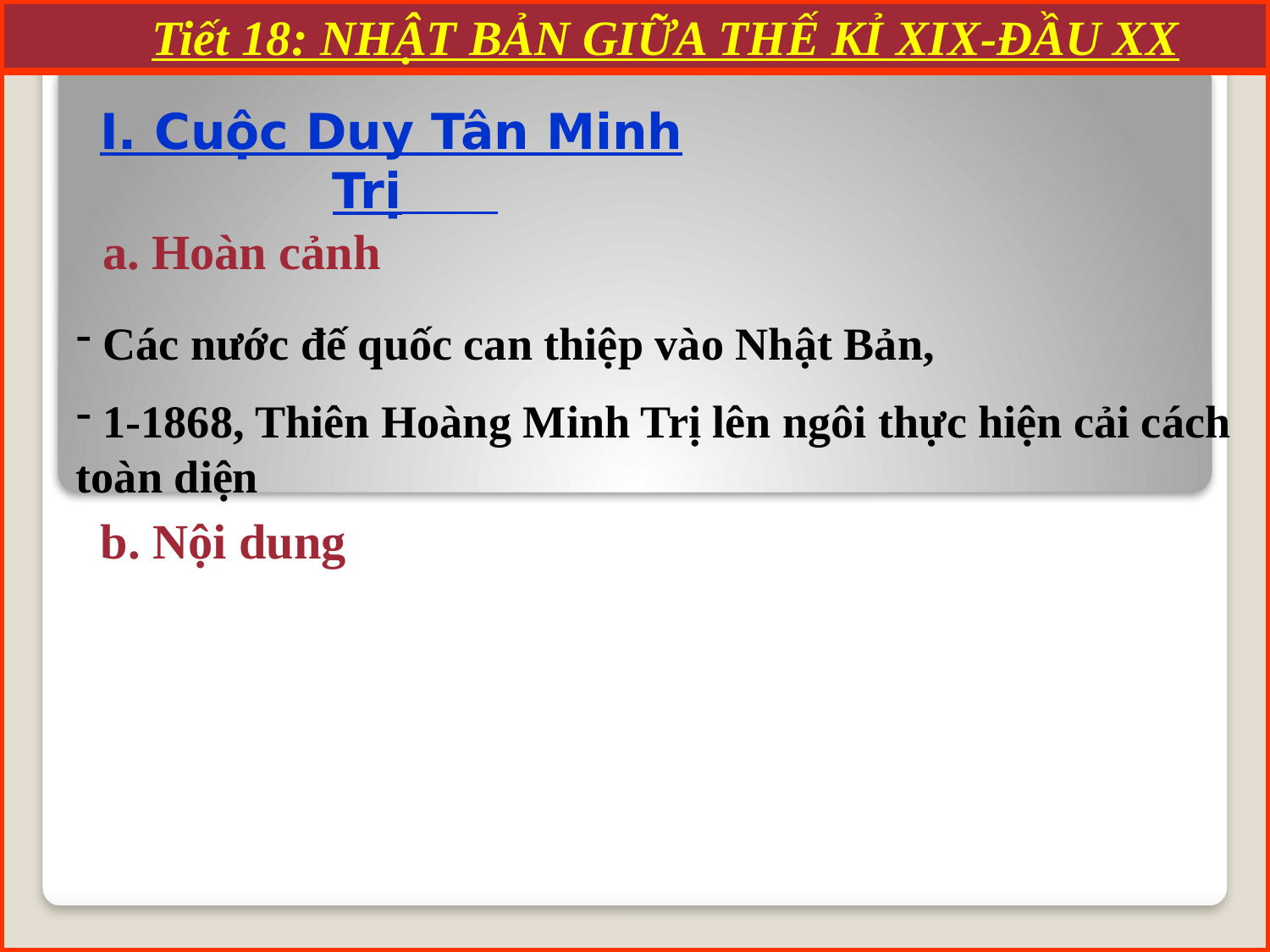

Tiết 18: NHẬT BẢN GIỮA THẾ KỈ XIX-ĐẦU XX
I. Cuộc Duy Tân Minh Trị

a. Hoàn cảnh

 Các nước đế quốc can thiệp vào Nhật Bản,
 1-1868, Thiên Hoàng Minh Trị lên ngôi thực hiện cải cách toàn diện

b. Nội dung